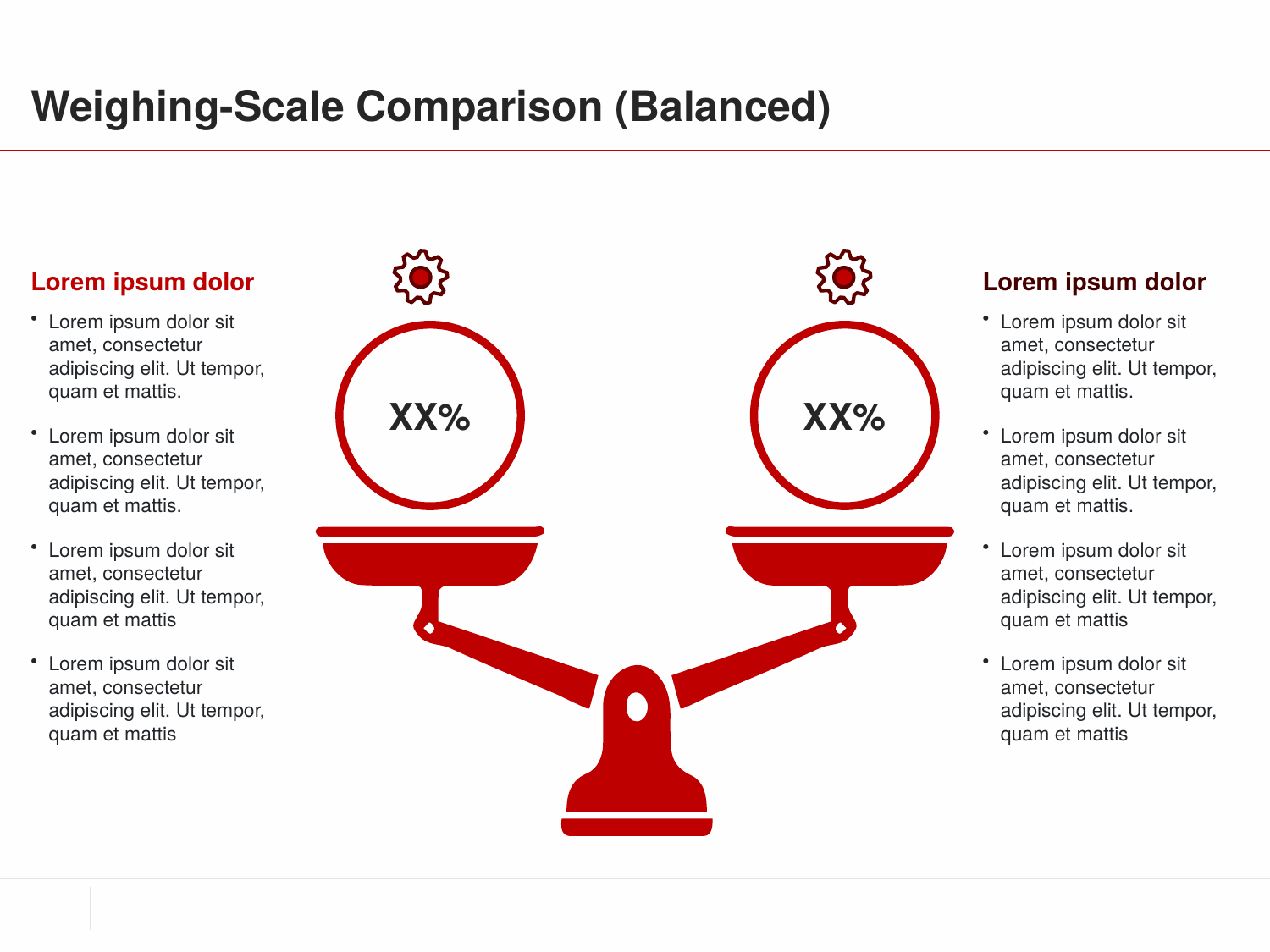

# Weighing-Scale Comparison (Balanced)
Lorem ipsum dolor
Lorem ipsum dolor

Lorem ipsum dolor sit amet, consectetur adipiscing elit. Ut tempor, quam et mattis.
Lorem ipsum dolor sit amet, consectetur adipiscing elit. Ut tempor, quam et mattis.
Lorem ipsum dolor sit amet, consectetur adipiscing elit. Ut tempor, quam et mattis
Lorem ipsum dolor sit amet, consectetur adipiscing elit. Ut tempor, quam et mattis
Lorem ipsum dolor sit amet, consectetur adipiscing elit. Ut tempor, quam et mattis.
Lorem ipsum dolor sit amet, consectetur adipiscing elit. Ut tempor, quam et mattis.
Lorem ipsum dolor sit amet, consectetur adipiscing elit. Ut tempor, quam et mattis
Lorem ipsum dolor sit amet, consectetur adipiscing elit. Ut tempor, quam et mattis
XX%
XX%